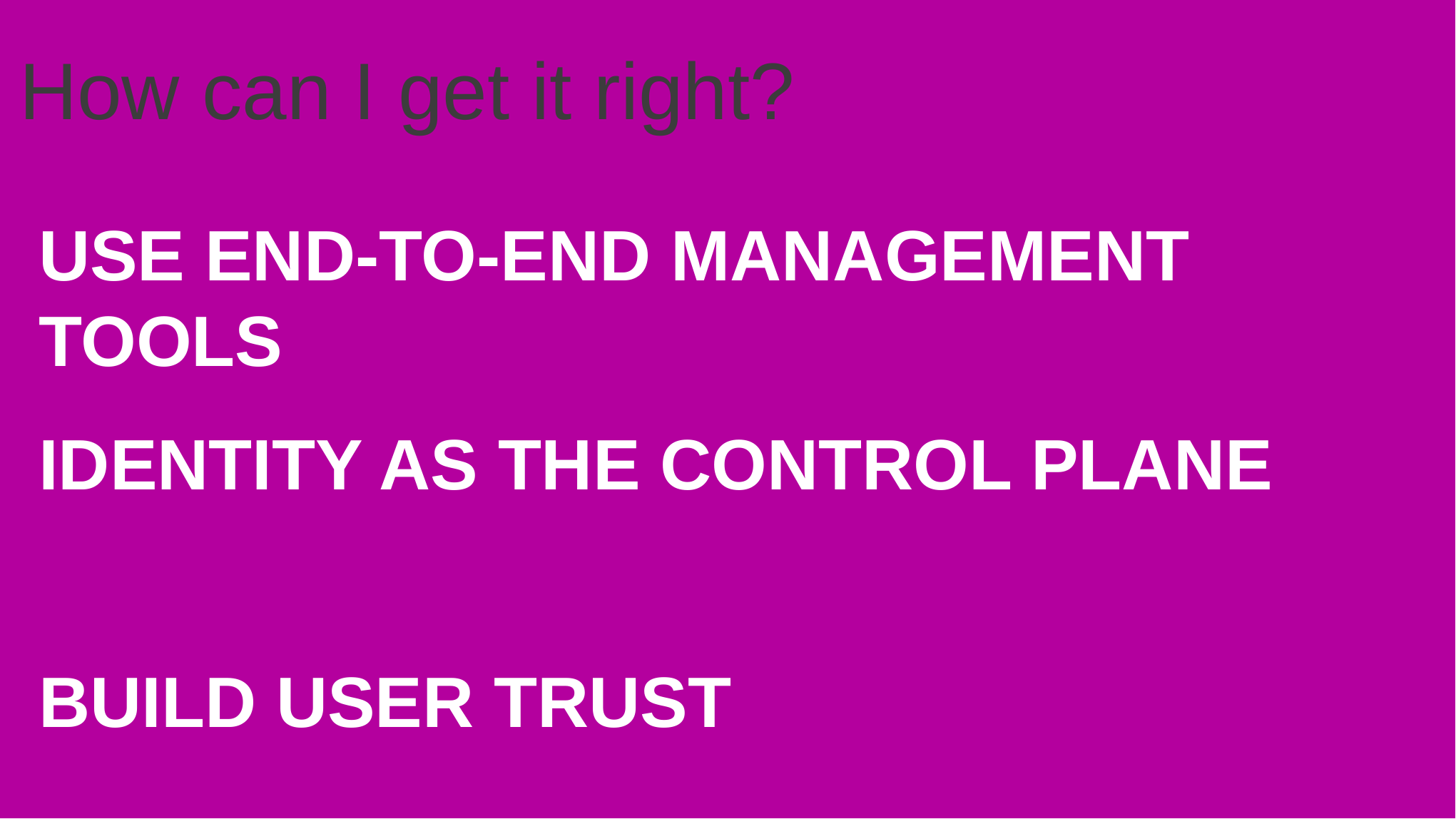

How can I get it right?
USE END-TO-END MANAGEMENT TOOLS

IDENTITY AS THE CONTROL PLANE

BUILD USER TRUST